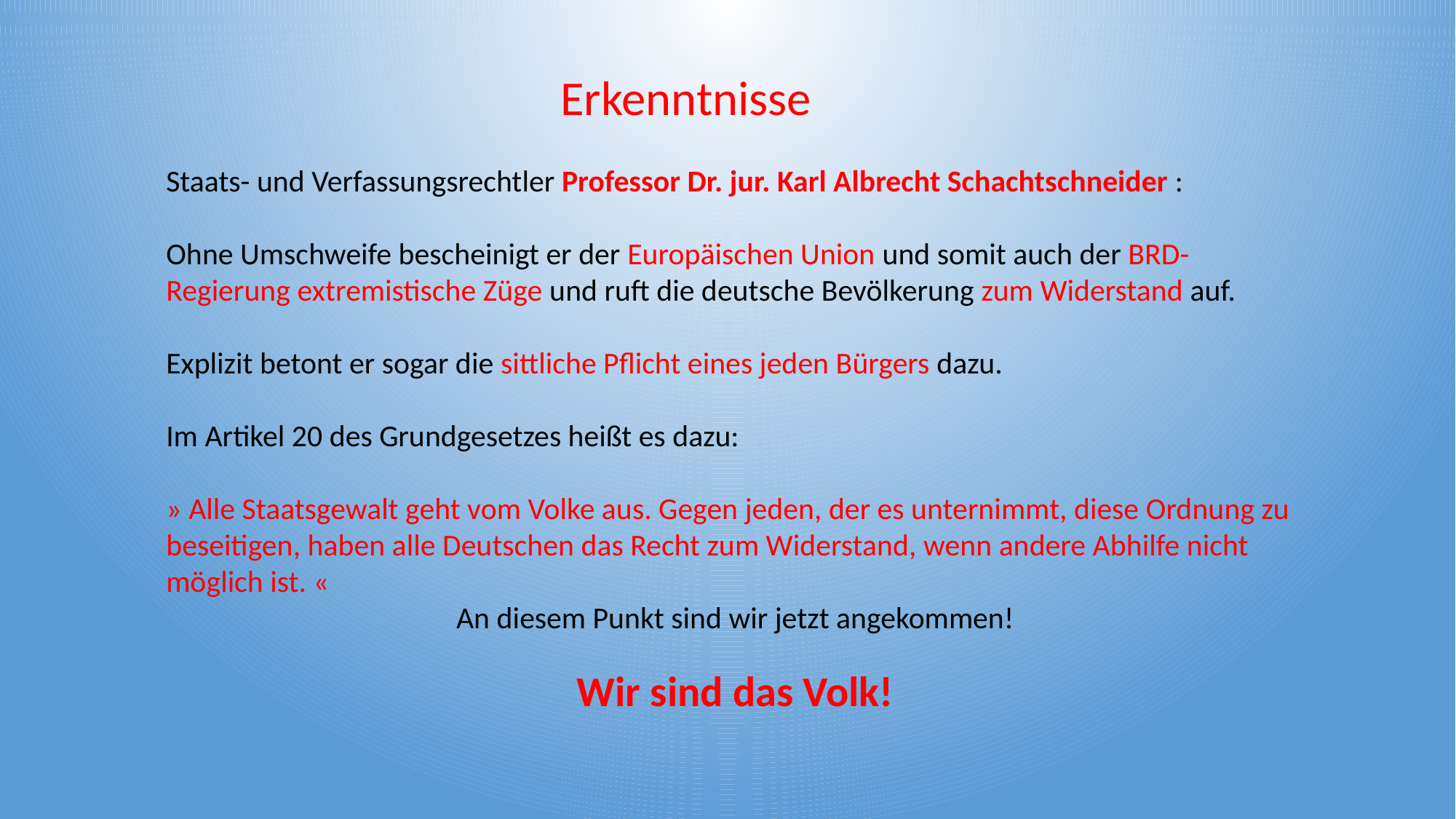

Erkenntnisse
Staats- und Verfassungsrechtler Professor Dr. jur. Karl Albrecht Schachtschneider :
Ohne Umschweife bescheinigt er der Europäischen Union und somit auch der BRD-Regierung extremistische Züge und ruft die deutsche Bevölkerung zum Widerstand auf.

Explizit betont er sogar die sittliche Pflicht eines jeden Bürgers dazu.

Im Artikel 20 des Grundgesetzes heißt es dazu:

» Alle Staatsgewalt geht vom Volke aus. Gegen jeden, der es unternimmt, diese Ordnung zu beseitigen, haben alle Deutschen das Recht zum Widerstand, wenn andere Abhilfe nicht möglich ist. «
An diesem Punkt sind wir jetzt angekommen!

Wir sind das Volk!